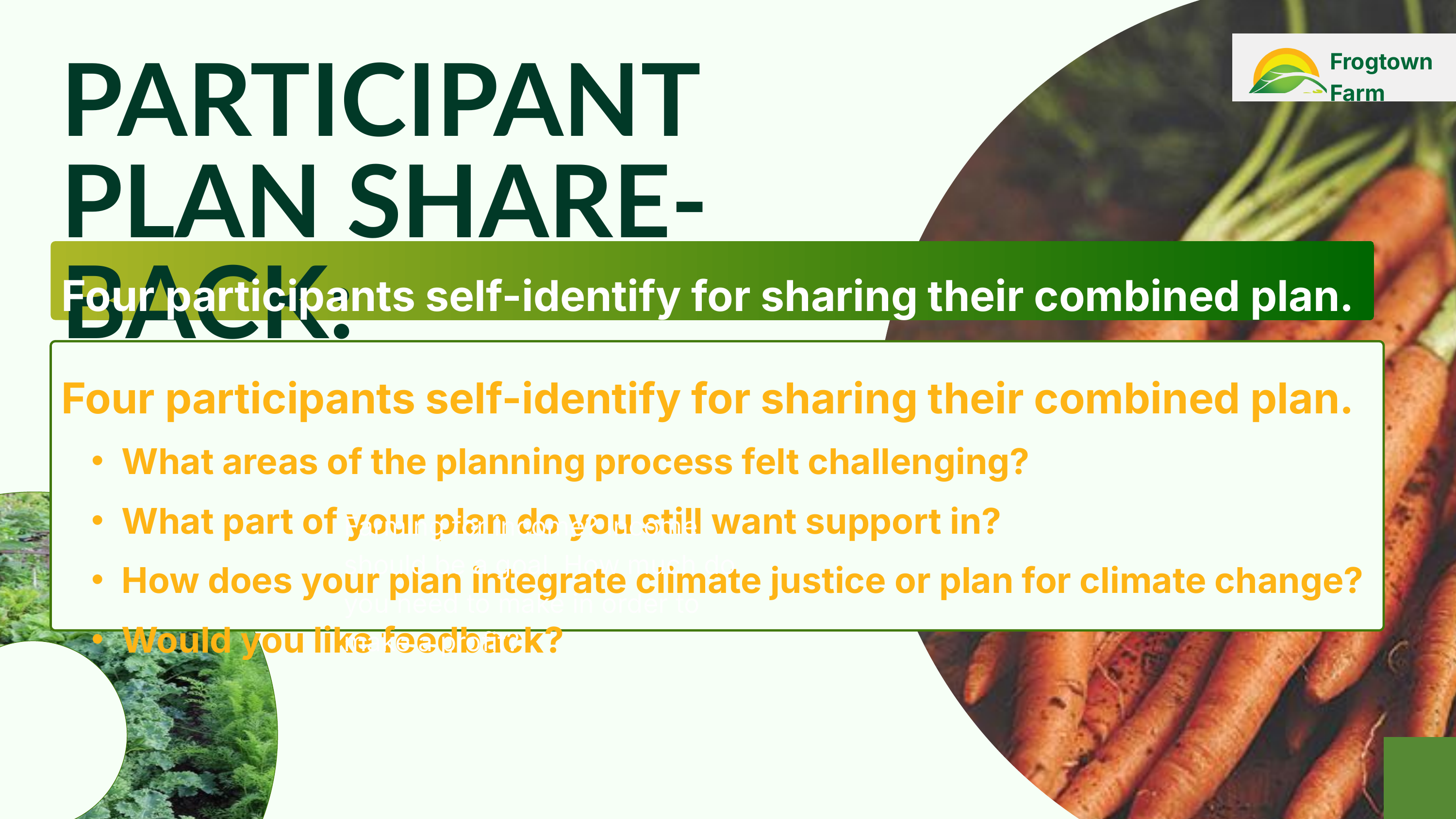

FrogtownFarm
PARTICIPANT PLAN SHARE-BACK:

Four participants self-identify for sharing their combined plan.

Four participants self-identify for sharing their combined plan.
What areas of the planning process felt challenging?
What part of your plan do you still want support in?
How does your plan integrate climate justice or plan for climate change?
Would you like feedback?

Farming for income? Income should be a goal. How much do you need to make in order to make a profit?